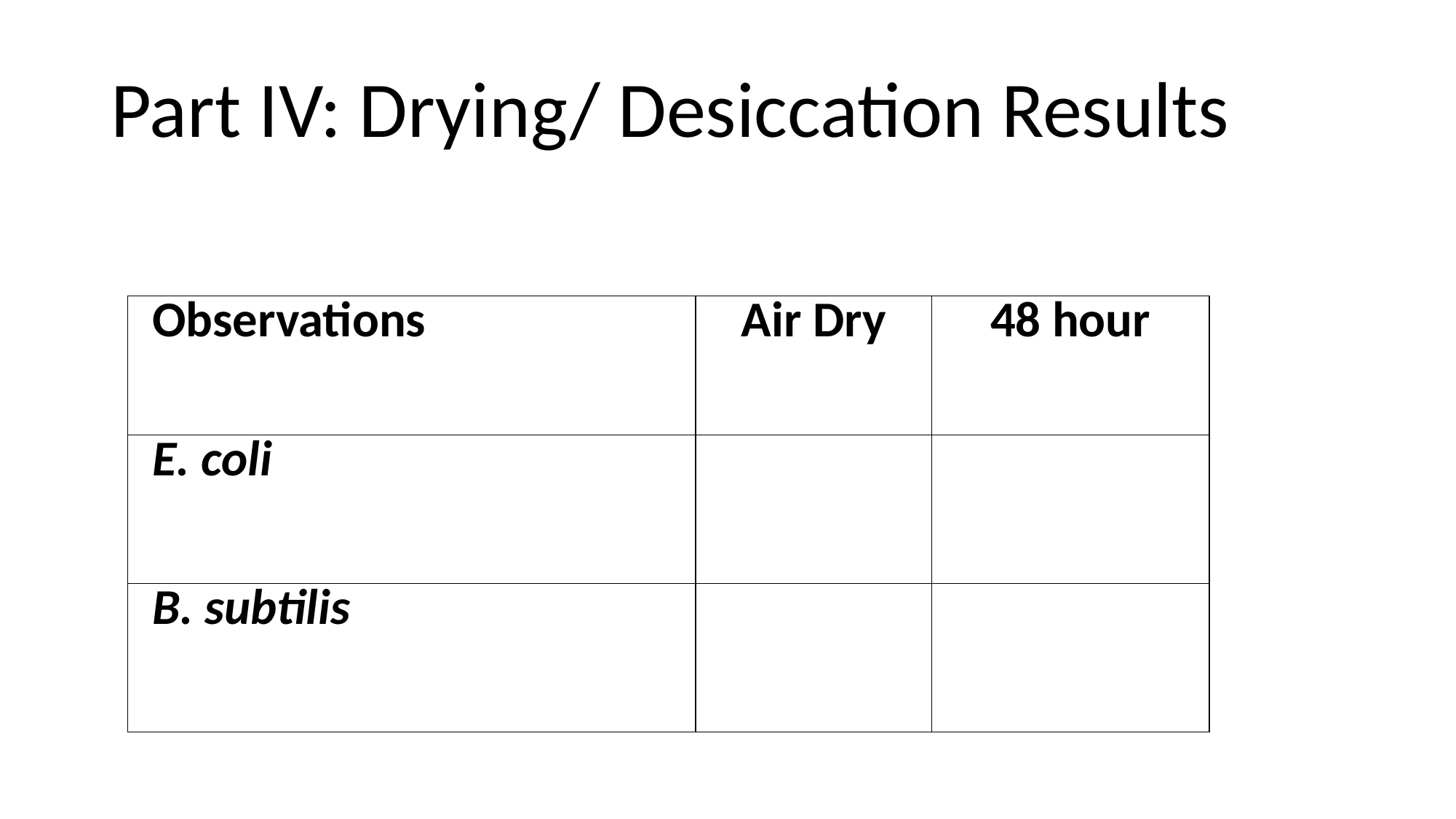

# Part IV: Drying/ Desiccation Results
| Observations | Air Dry | 48 hour |
| --- | --- | --- |
| E. coli |  |  |
| B. subtilis |  |  |